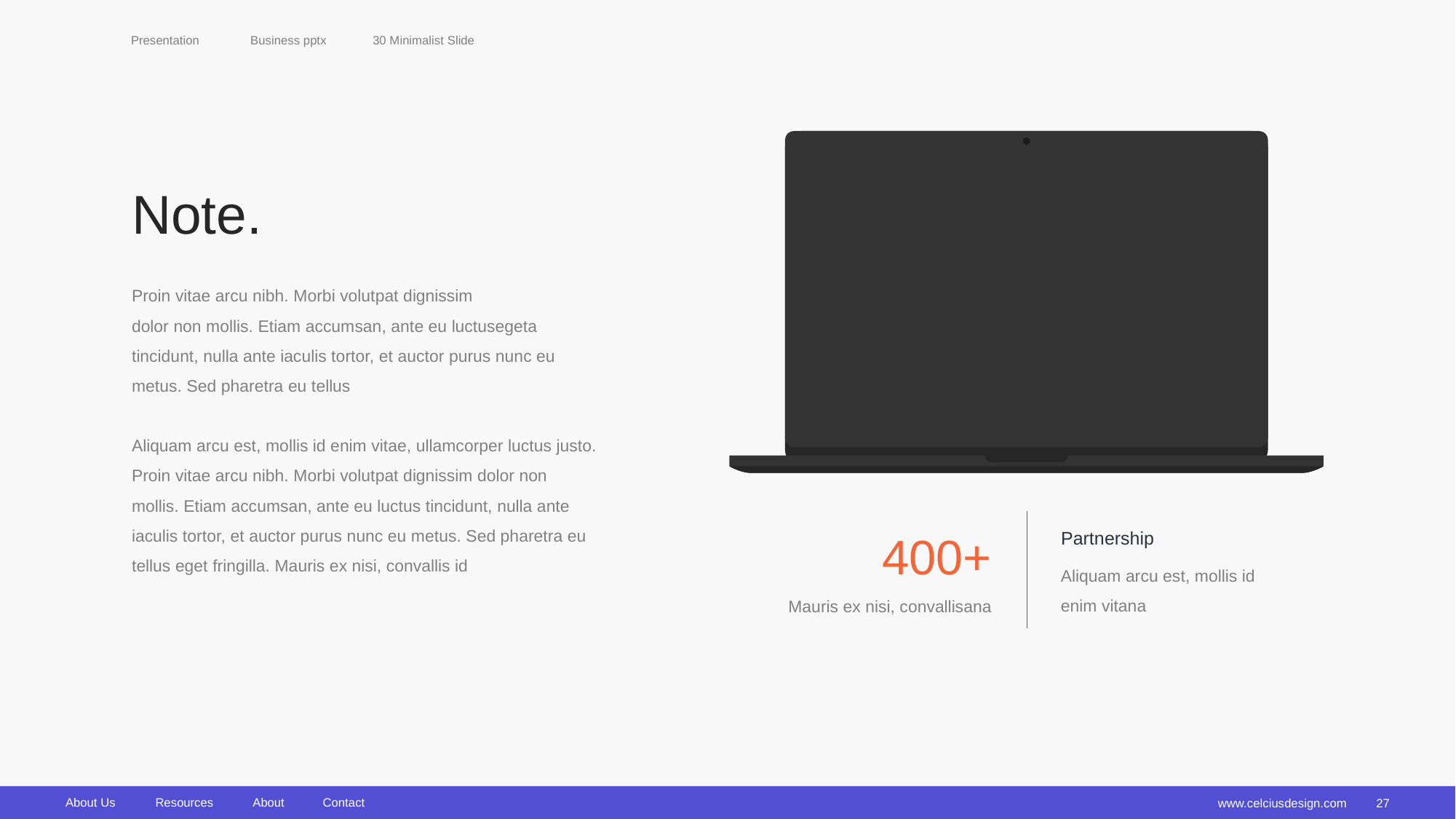

Presentation
Business pptx
30 Minimalist Slide

Note.
Proin vitae arcu nibh. Morbi volutpat dignissim
dolor non mollis. Etiam accumsan, ante eu luctusegeta tincidunt, nulla ante iaculis tortor, et auctor purus nunc eu metus. Sed pharetra eu tellus

Aliquam arcu est, mollis id enim vitae, ullamcorper luctus justo. Proin vitae arcu nibh. Morbi volutpat dignissim dolor non mollis. Etiam accumsan, ante eu luctus tincidunt, nulla ante iaculis tortor, et auctor purus nunc eu metus. Sed pharetra eu tellus eget fringilla. Mauris ex nisi, convallis id
400+
Partnership
Aliquam arcu est, mollis id enim vitana
Mauris ex nisi, convallisana
www.celciusdesign.com
27
About Us
Resources
About
Contact